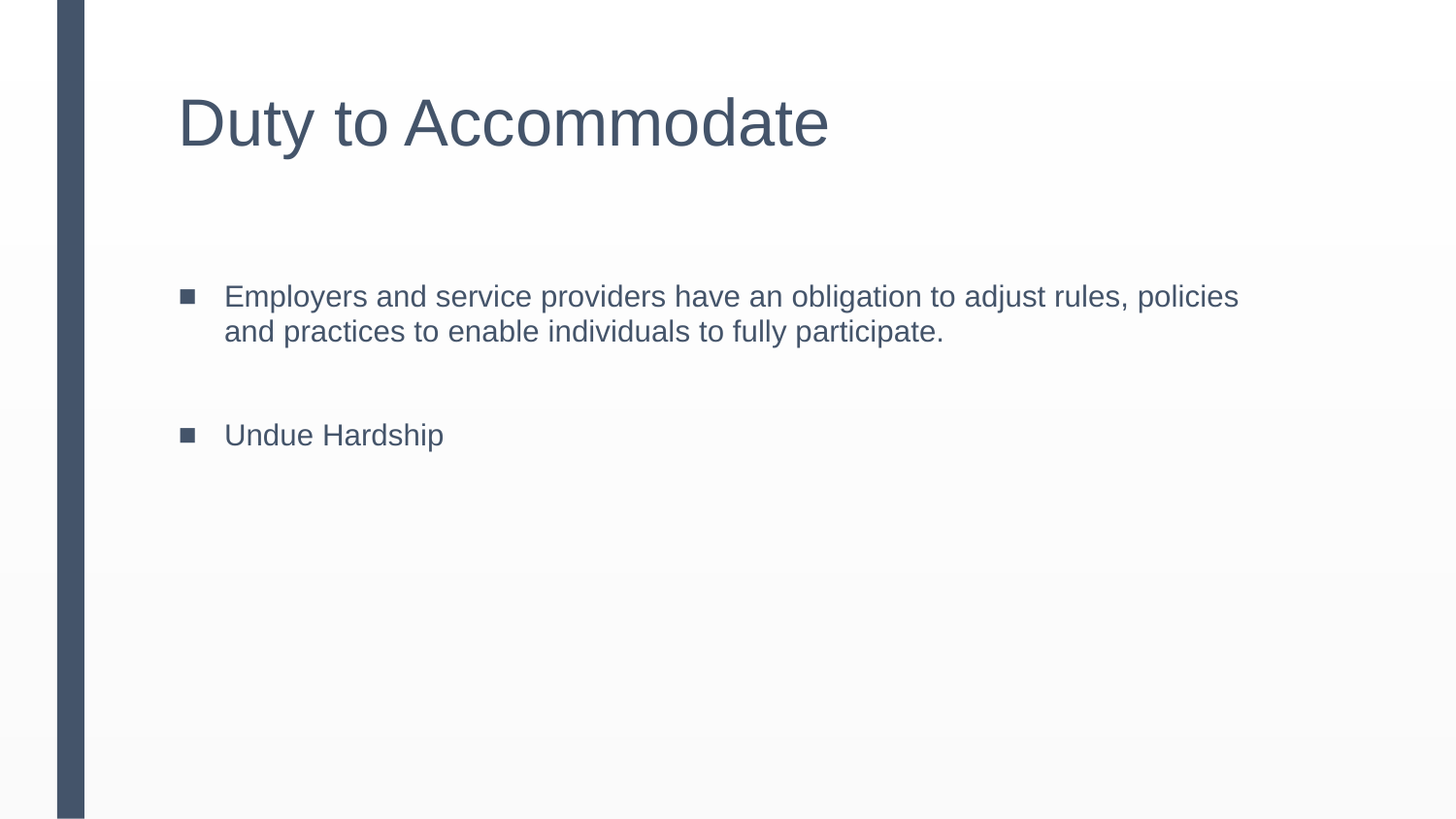

# Duty to Accommodate
Employers and service providers have an obligation to adjust rules, policies and practices to enable individuals to fully participate.

Undue Hardship